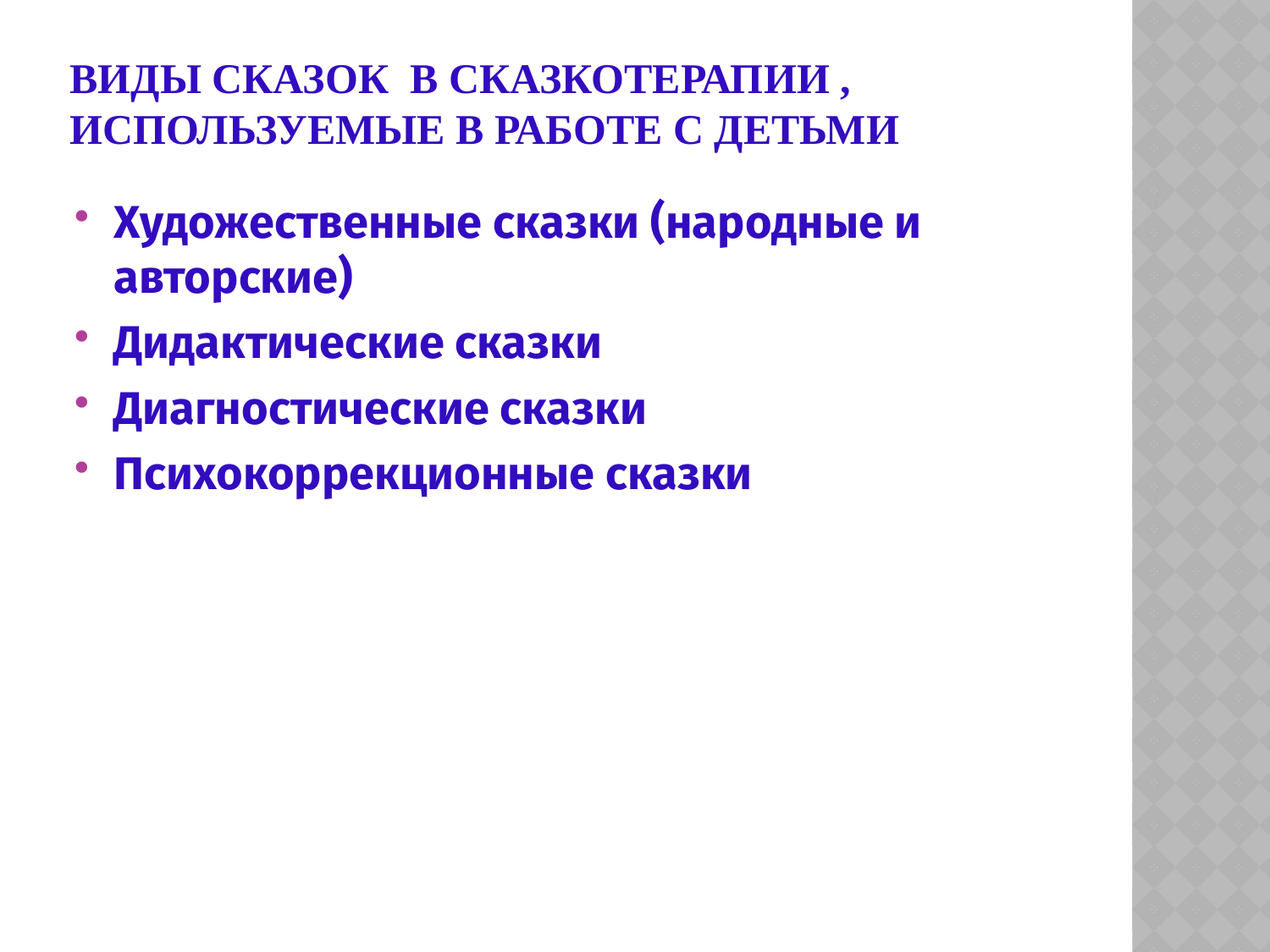

# Виды сказок  в сказкотерапии , используемые в работе с детьми
Художественные сказки (народные и авторские)
Дидактические сказки
Диагностические сказки
Психокоррекционные сказки